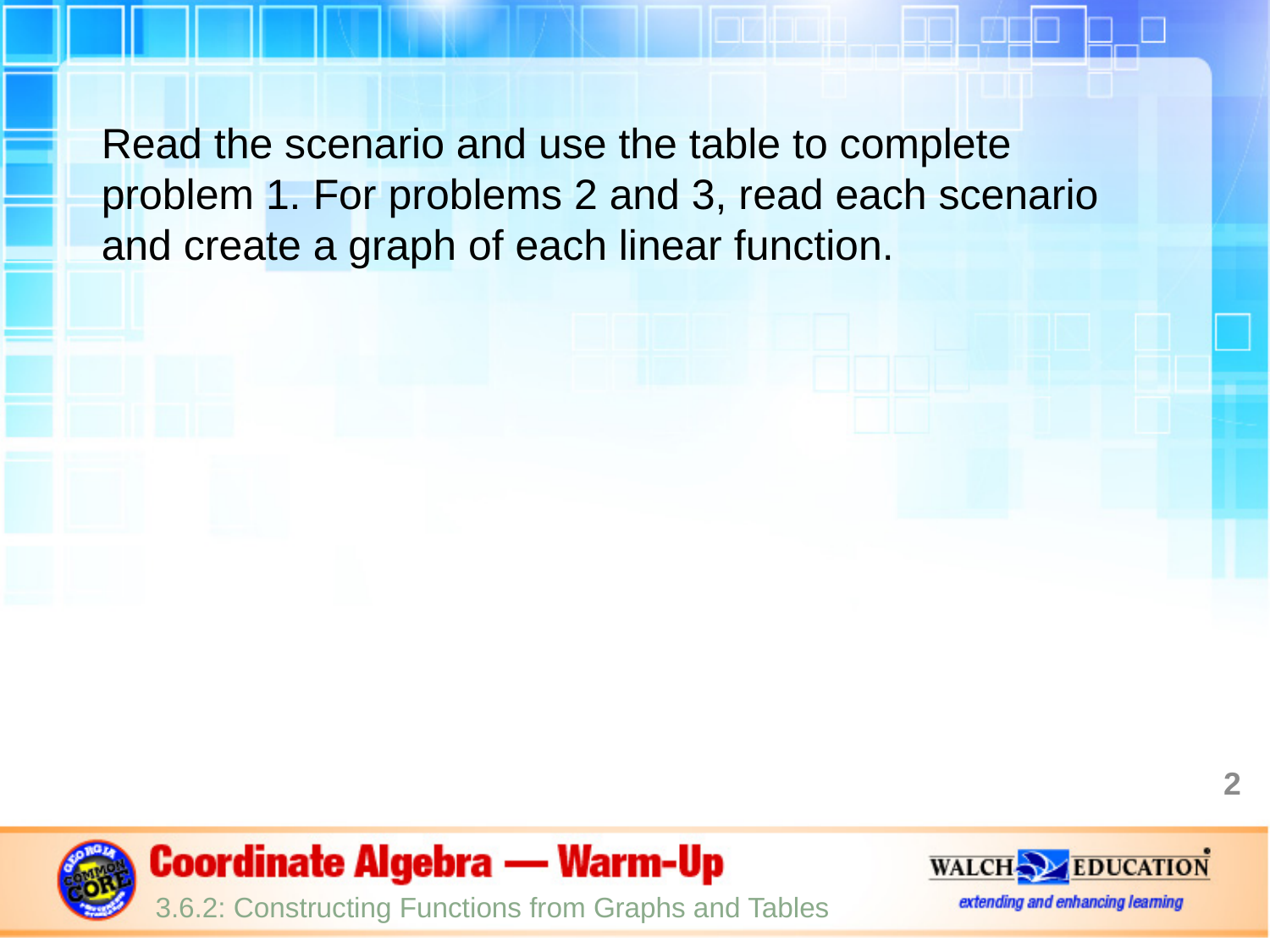

Read the scenario and use the table to complete problem 1. For problems 2 and 3, read each scenario and create a graph of each linear function.
2
3.6.2: Constructing Functions from Graphs and Tables